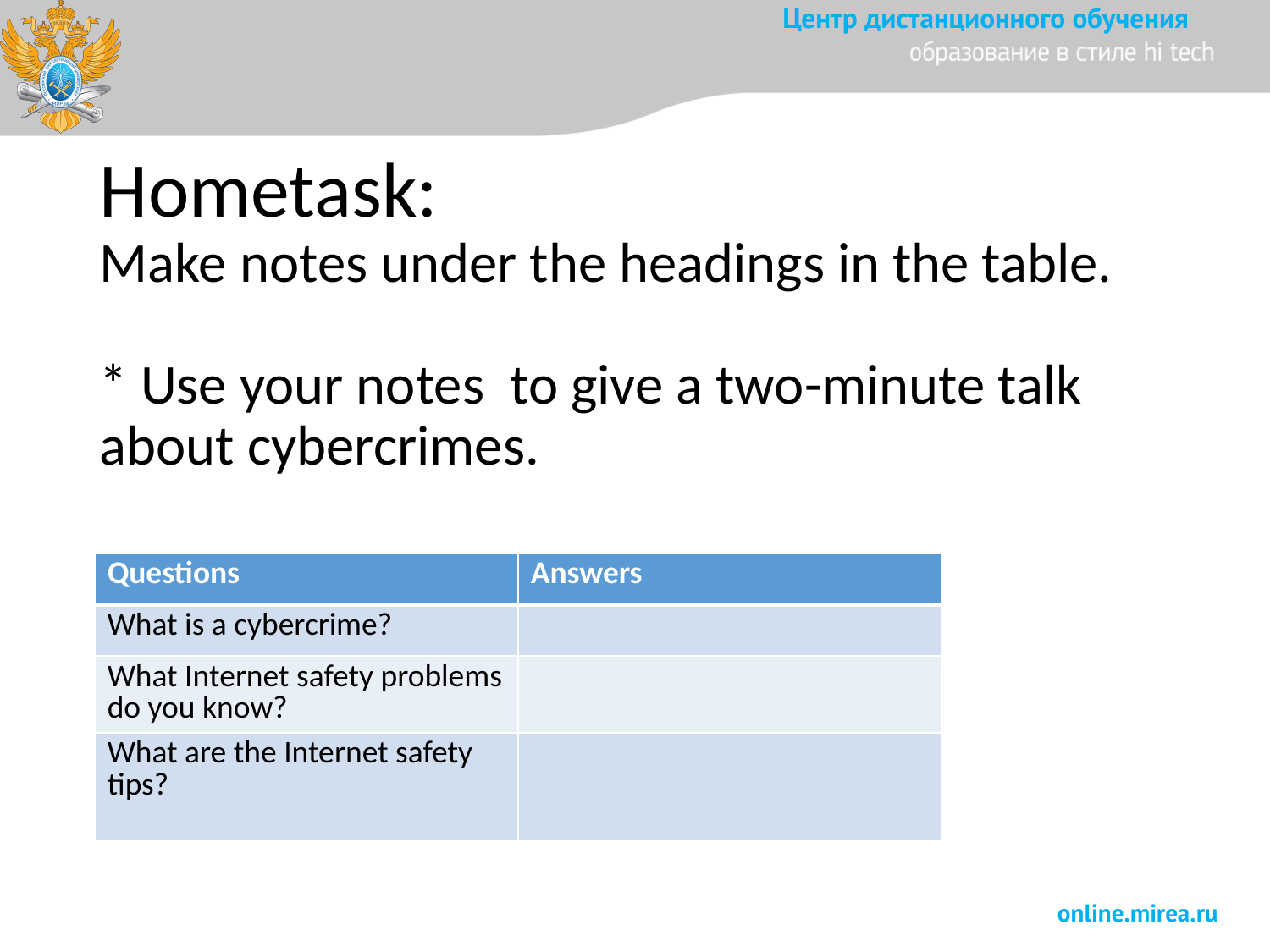

# Hometask: Make notes under the headings in the table. * Use your notes  to give a two-minute talk about cybercrimes.

| Questions | Answers |
| --- | --- |
| What is a cybercrime? |  |
| What Internet safety problems do you know? |  |
| What are the Internet safety tips? |  |